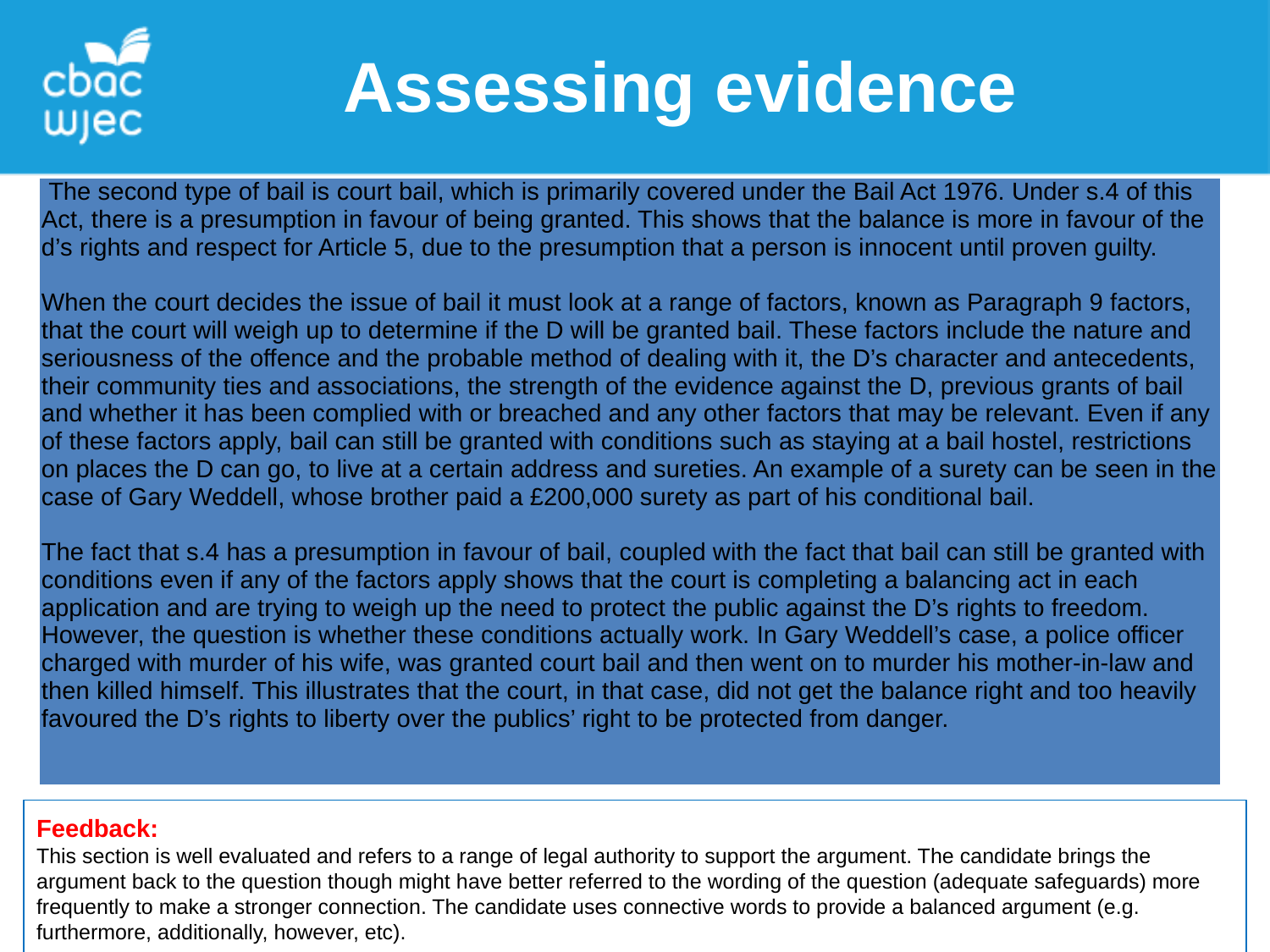

Assessing evidence
| The second type of bail is court bail, which is primarily covered under the Bail Act 1976. Under s.4 of this Act, there is a presumption in favour of being granted. This shows that the balance is more in favour of the d’s rights and respect for Article 5, due to the presumption that a person is innocent until proven guilty.   When the court decides the issue of bail it must look at a range of factors, known as Paragraph 9 factors, that the court will weigh up to determine if the D will be granted bail. These factors include the nature and seriousness of the offence and the probable method of dealing with it, the D’s character and antecedents, their community ties and associations, the strength of the evidence against the D, previous grants of bail and whether it has been complied with or breached and any other factors that may be relevant. Even if any of these factors apply, bail can still be granted with conditions such as staying at a bail hostel, restrictions on places the D can go, to live at a certain address and sureties. An example of a surety can be seen in the case of Gary Weddell, whose brother paid a £200,000 surety as part of his conditional bail.   The fact that s.4 has a presumption in favour of bail, coupled with the fact that bail can still be granted with conditions even if any of the factors apply shows that the court is completing a balancing act in each application and are trying to weigh up the need to protect the public against the D’s rights to freedom. However, the question is whether these conditions actually work. In Gary Weddell’s case, a police officer charged with murder of his wife, was granted court bail and then went on to murder his mother-in-law and then killed himself. This illustrates that the court, in that case, did not get the balance right and too heavily favoured the D’s rights to liberty over the publics’ right to be protected from danger. |
| --- |
Feedback:
This section is well evaluated and refers to a range of legal authority to support the argument. The candidate brings the argument back to the question though might have better referred to the wording of the question (adequate safeguards) more frequently to make a stronger connection. The candidate uses connective words to provide a balanced argument (e.g. furthermore, additionally, however, etc).